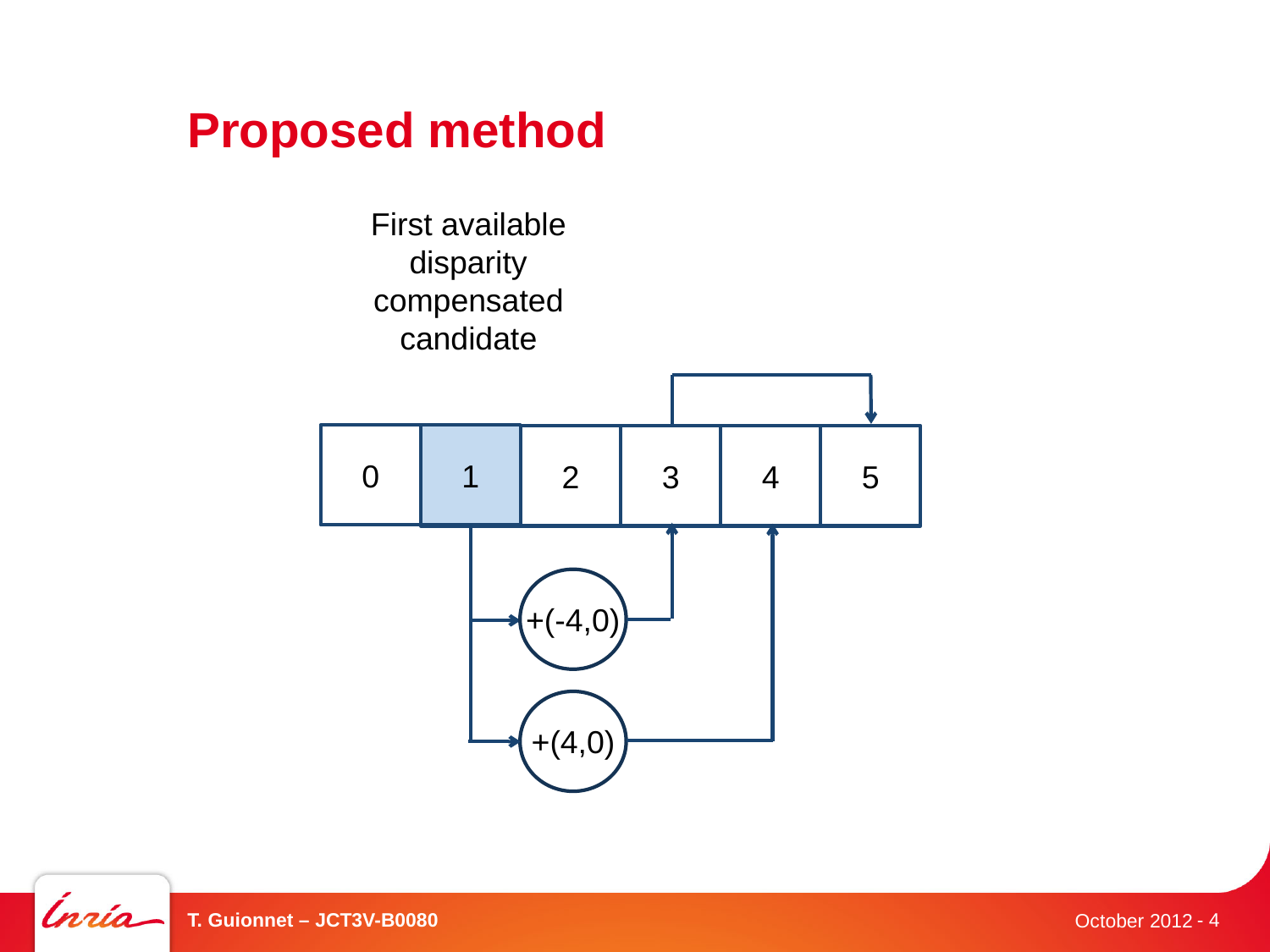

# Proposed method
First available disparity compensated candidate
0
1
1
2
3
4
5

+(-4,0)

+(4,0)
T. Guionnet – JCT3V-B0080
- 4
October 2012